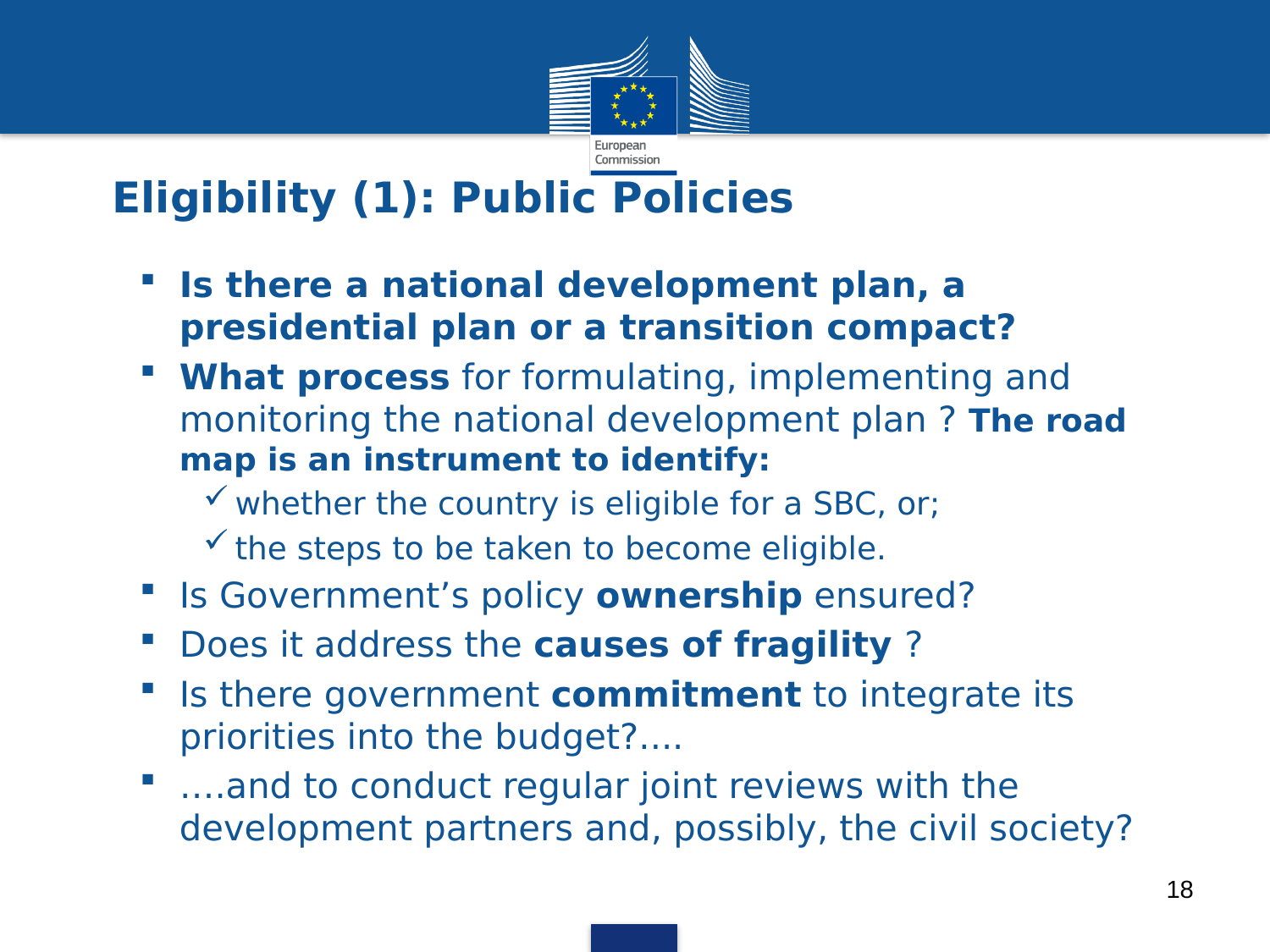

# Eligibility (1): Public Policies
Is there a national development plan, a presidential plan or a transition compact?
What process for formulating, implementing and monitoring the national development plan ? The road map is an instrument to identify:
whether the country is eligible for a SBC, or;
the steps to be taken to become eligible.
Is Government’s policy ownership ensured?
Does it address the causes of fragility ?
Is there government commitment to integrate its priorities into the budget?....
….and to conduct regular joint reviews with the development partners and, possibly, the civil society?

18